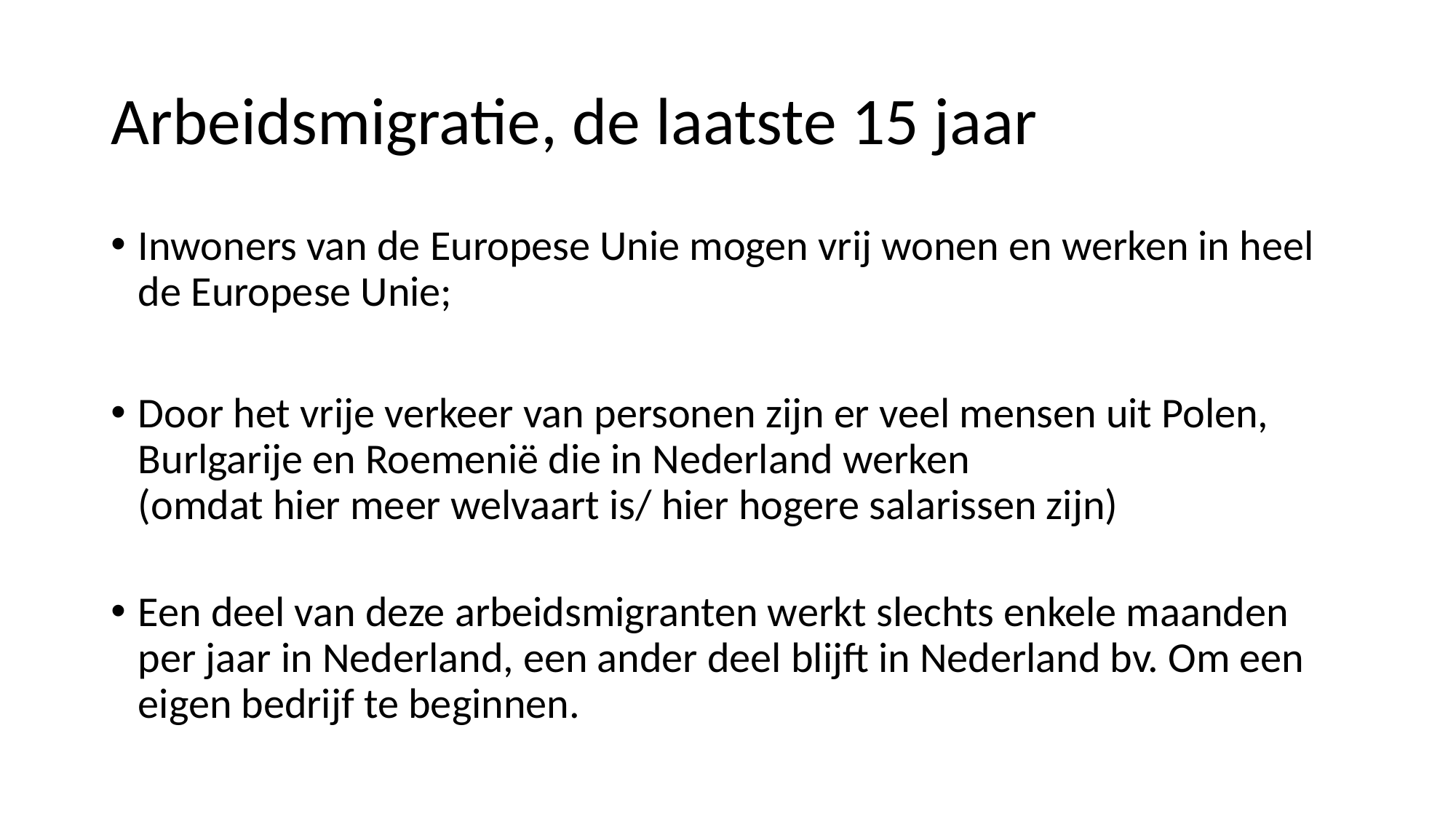

# Arbeidsmigratie, de laatste 15 jaar
Inwoners van de Europese Unie mogen vrij wonen en werken in heel de Europese Unie;

Door het vrije verkeer van personen zijn er veel mensen uit Polen, Burlgarije en Roemenië die in Nederland werken
(omdat hier meer welvaart is/ hier hogere salarissen zijn)
Een deel van deze arbeidsmigranten werkt slechts enkele maanden per jaar in Nederland, een ander deel blijft in Nederland bv. Om een eigen bedrijf te beginnen.